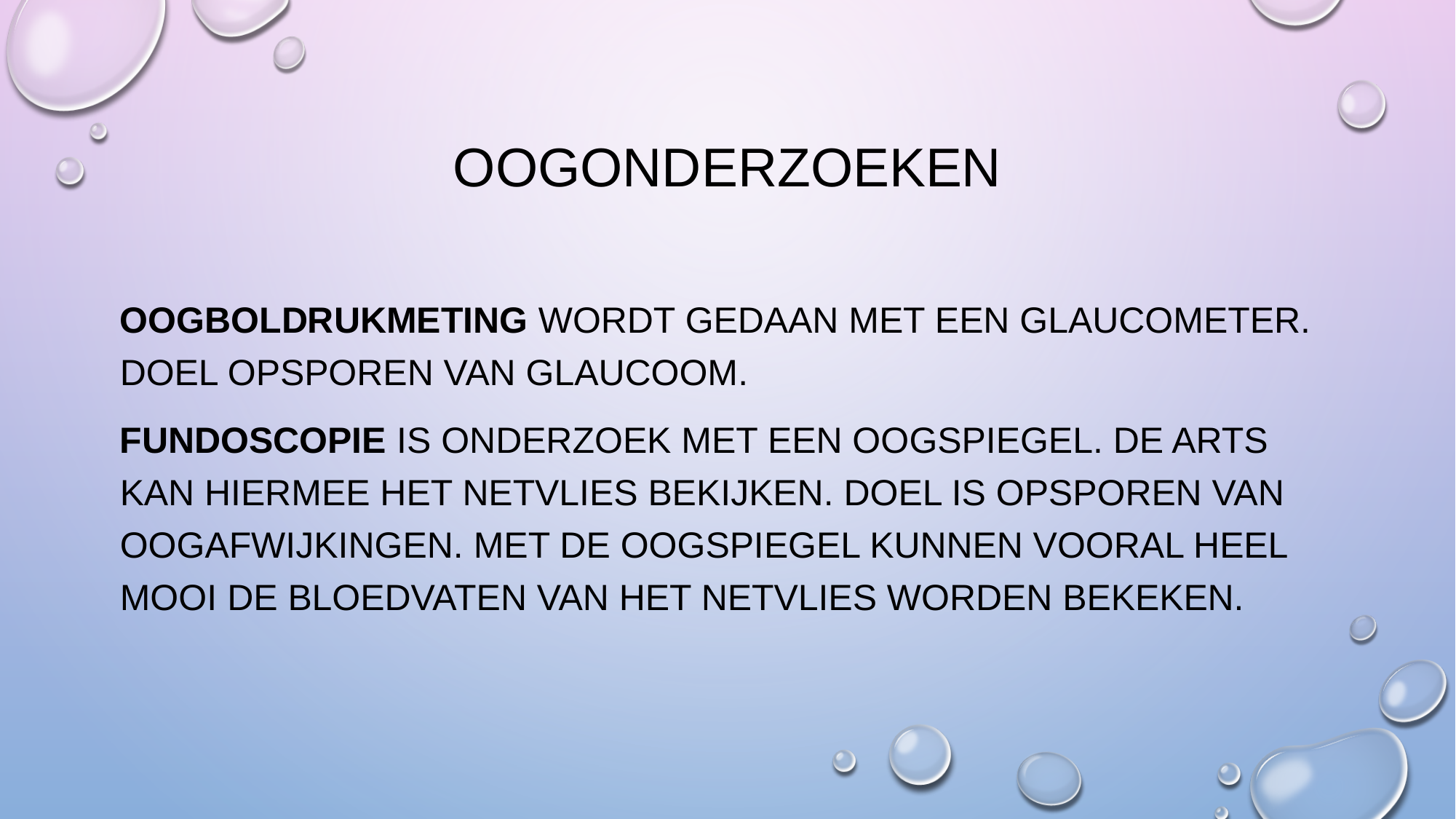

# oogonderzoeken
Oogboldrukmeting wordt gedaan met een glaucometer. Doel opsporen van glaucoom.
Fundoscopie is onderzoek met een oogspiegel. De arts kan hiermee het netvlies bekijken. Doel is opsporen van oogafwijkingen. Met de oogspiegel kunnen vooral heel mooi de bloedvaten van het netvlies worden bekeken.